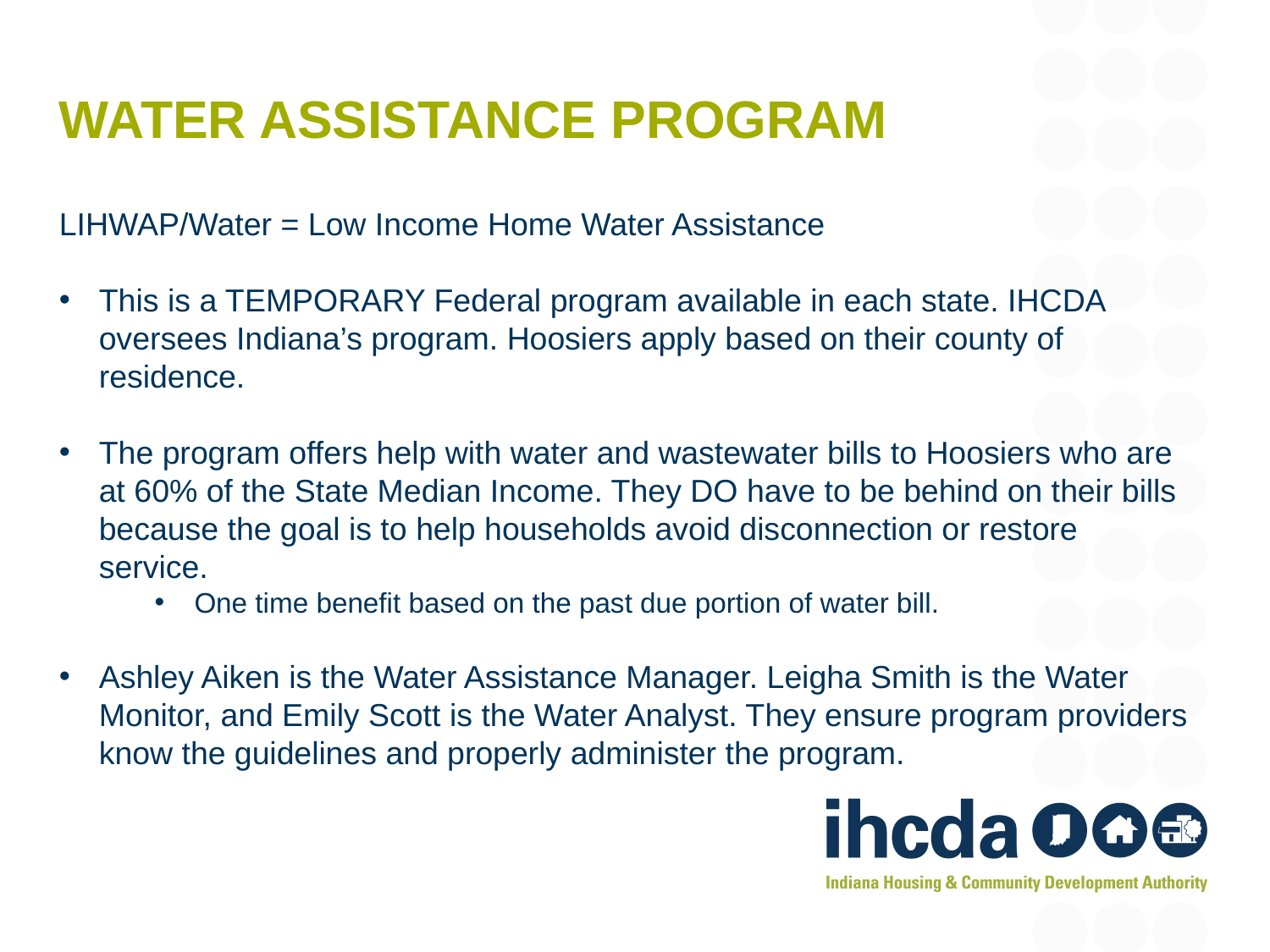

# Water Assistance Program
LIHWAP/Water = Low Income Home Water Assistance

This is a TEMPORARY Federal program available in each state. IHCDA oversees Indiana’s program. Hoosiers apply based on their county of residence.

The program offers help with water and wastewater bills to Hoosiers who are at 60% of the State Median Income. They DO have to be behind on their bills because the goal is to help households avoid disconnection or restore service.
One time benefit based on the past due portion of water bill.

Ashley Aiken is the Water Assistance Manager. Leigha Smith is the Water Monitor, and Emily Scott is the Water Analyst. They ensure program providers know the guidelines and properly administer the program.